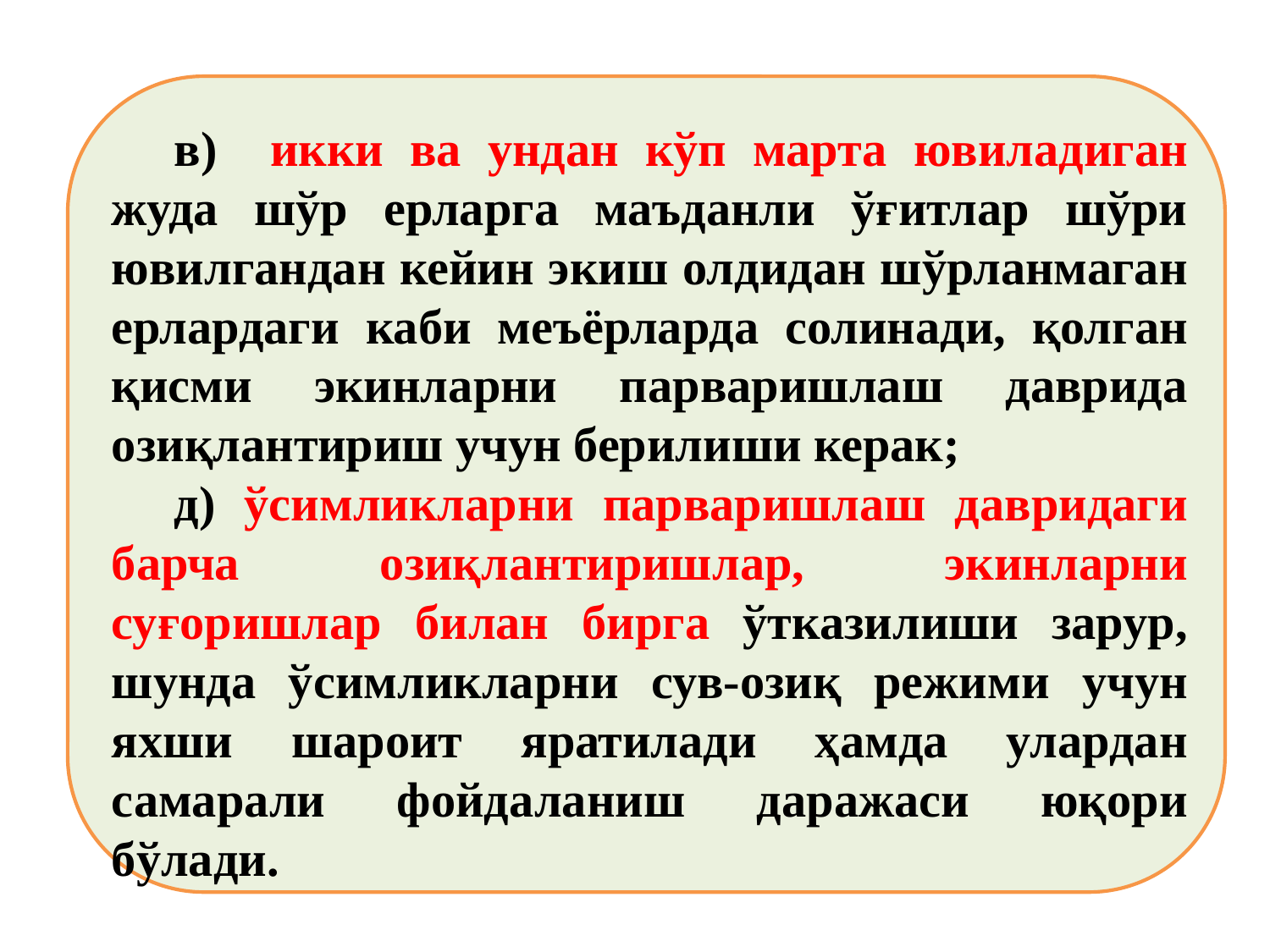

в)  икки ва ундан кўп марта ювиладиган жуда шўр ерларга маъданли ўғитлар шўри ювилгандан кейин экиш олдидан шўрланмаган ерлардаги каби меъёрларда солинади, қолган қисми экинларни парваришлаш даврида озиқлантириш учун берилиши керак;
д) ўсимликларни парваришлаш давридаги барча озиқлантиришлар, экинларни суғоришлар билан бирга ўтказилиши зарур, шунда ўсимликларни сув-озиқ режими учун яхши шароит яратилади ҳамда улардан самарали фойдаланиш даражаси юқори бўлади.